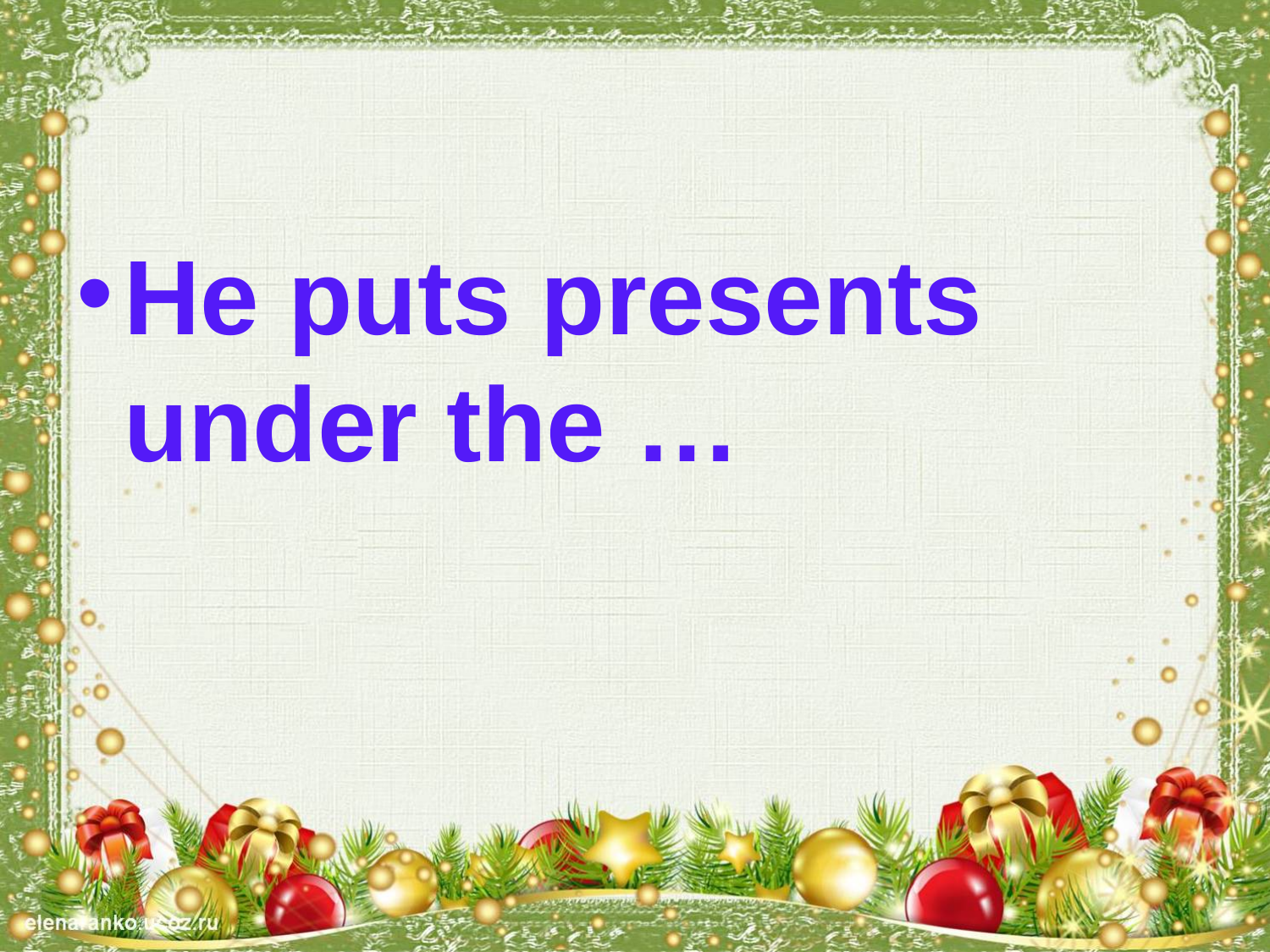

#
He puts presents under the …